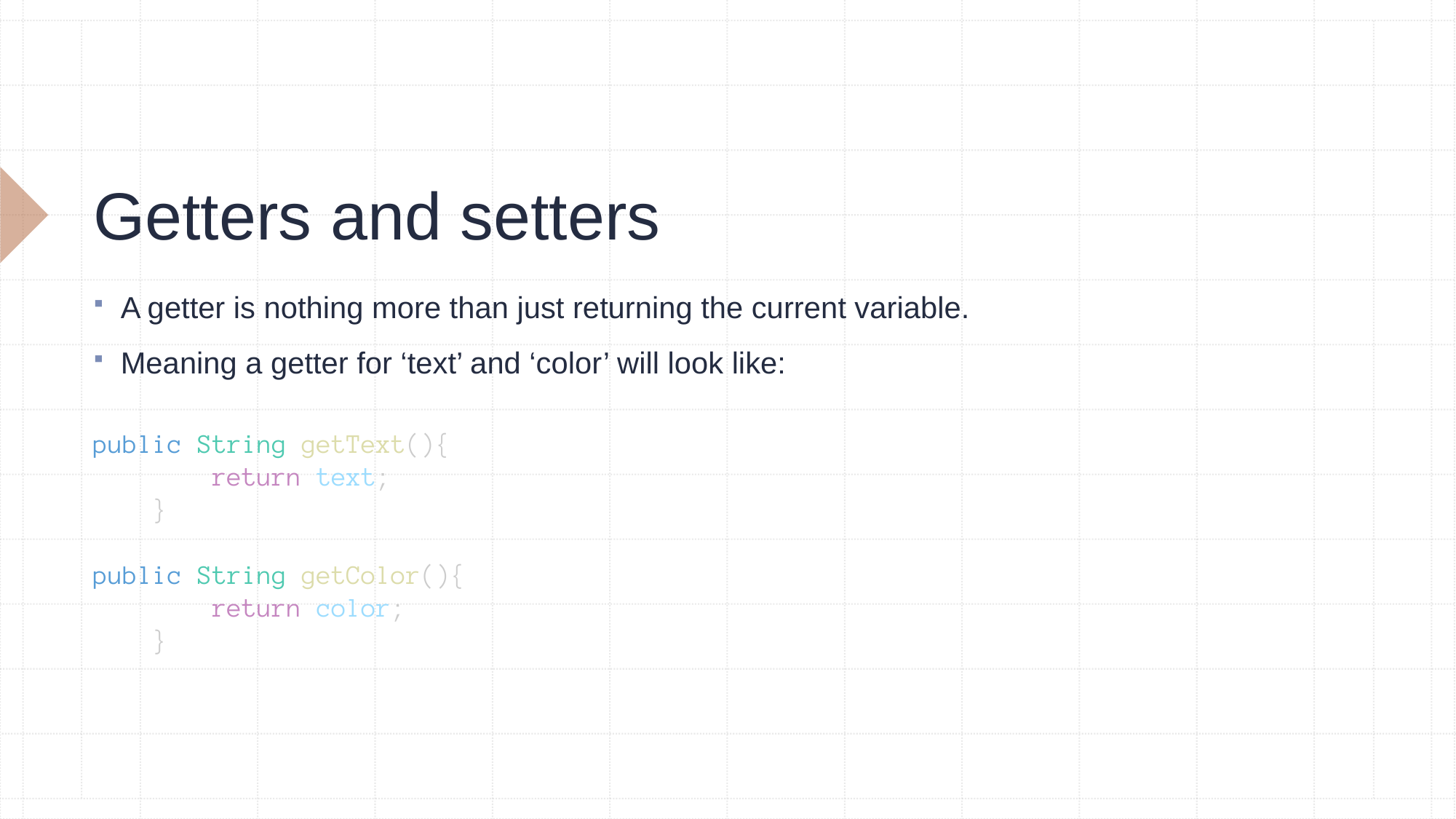

# Getters and setters
A getter is nothing more than just returning the current variable.
Meaning a getter for ‘text’ and ‘color’ will look like:
public String getText(){
        return text;
    }
public String getColor(){
        return color;
    }